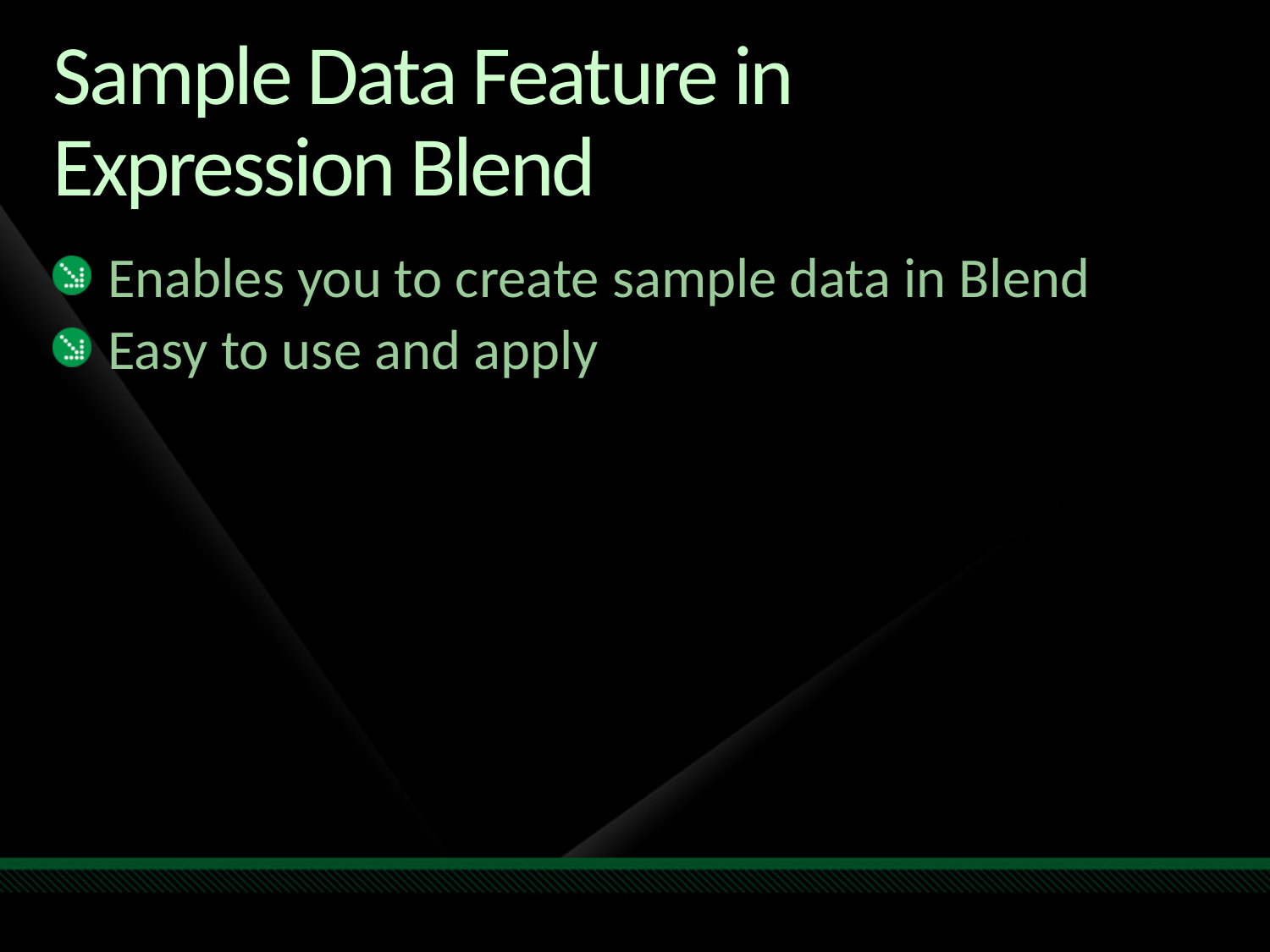

# Sample Data Feature in Expression Blend
Enables you to create sample data in Blend
Easy to use and apply